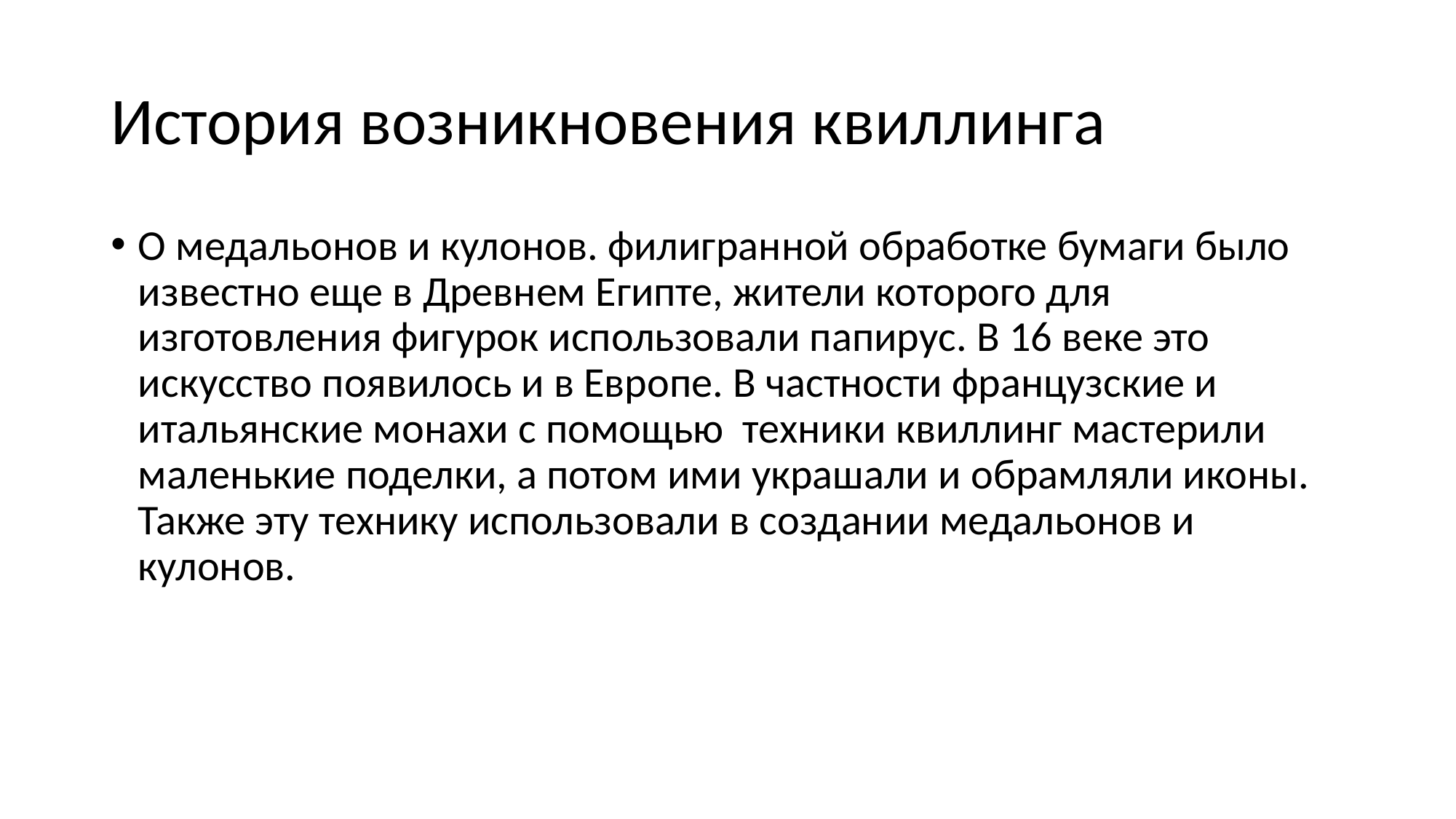

# История возникновения квиллинга
О медальонов и кулонов. филигранной обработке бумаги было известно еще в Древнем Египте, жители которого для изготовления фигурок использовали папирус. В 16 веке это искусство появилось и в Европе. В частности французские и итальянские монахи с помощью  техники квиллинг мастерили маленькие поделки, а потом ими украшали и обрамляли иконы. Также эту технику использовали в создании медальонов и кулонов.